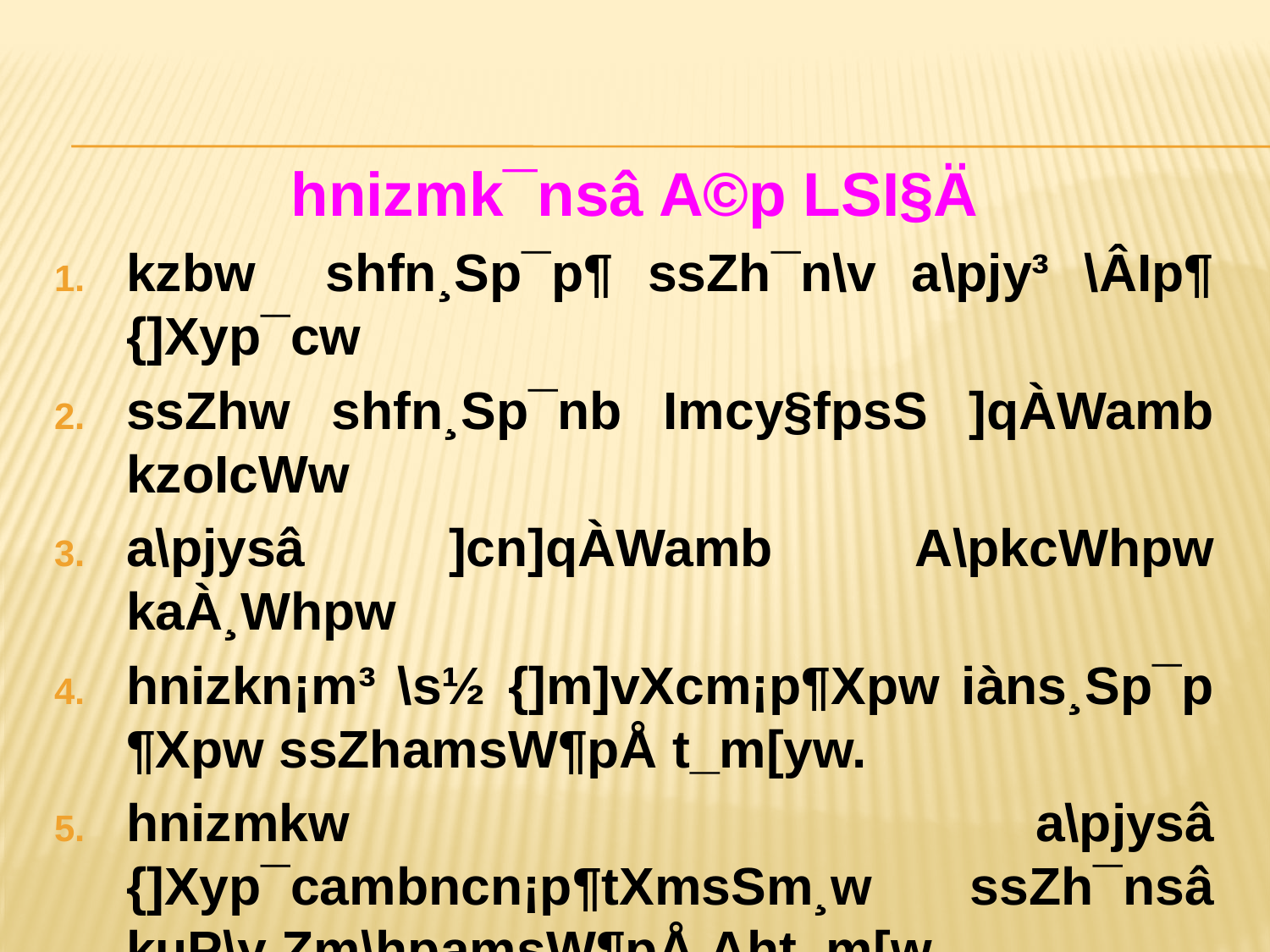

hnizmk¯nsâ A©p LSI§Ä
kzbw  shfn¸Sp¯p¶ ssZh¯n\v a\pjy³ \ÂIp¶ {]Xyp¯cw
ssZhw shfn¸Sp¯nb Imcy§fpsS ]qÀWamb kzoIcWw
a\pjysâ ]cn]qÀWamb A\pkcWhpw kaÀ¸Whpw
hnizkn¡m³ \s½ {]m]vXcm¡p¶Xpw iàns¸Sp¯p ¶Xpw ssZhamsW¶pÅ t_m[yw.
hnizmkw a\pjysâ {]Xyp¯cambncn¡p¶tXmsSm¸w ssZh¯nsâ kuP\y Zm\hpamsW¶pÅ Aht_m[w.